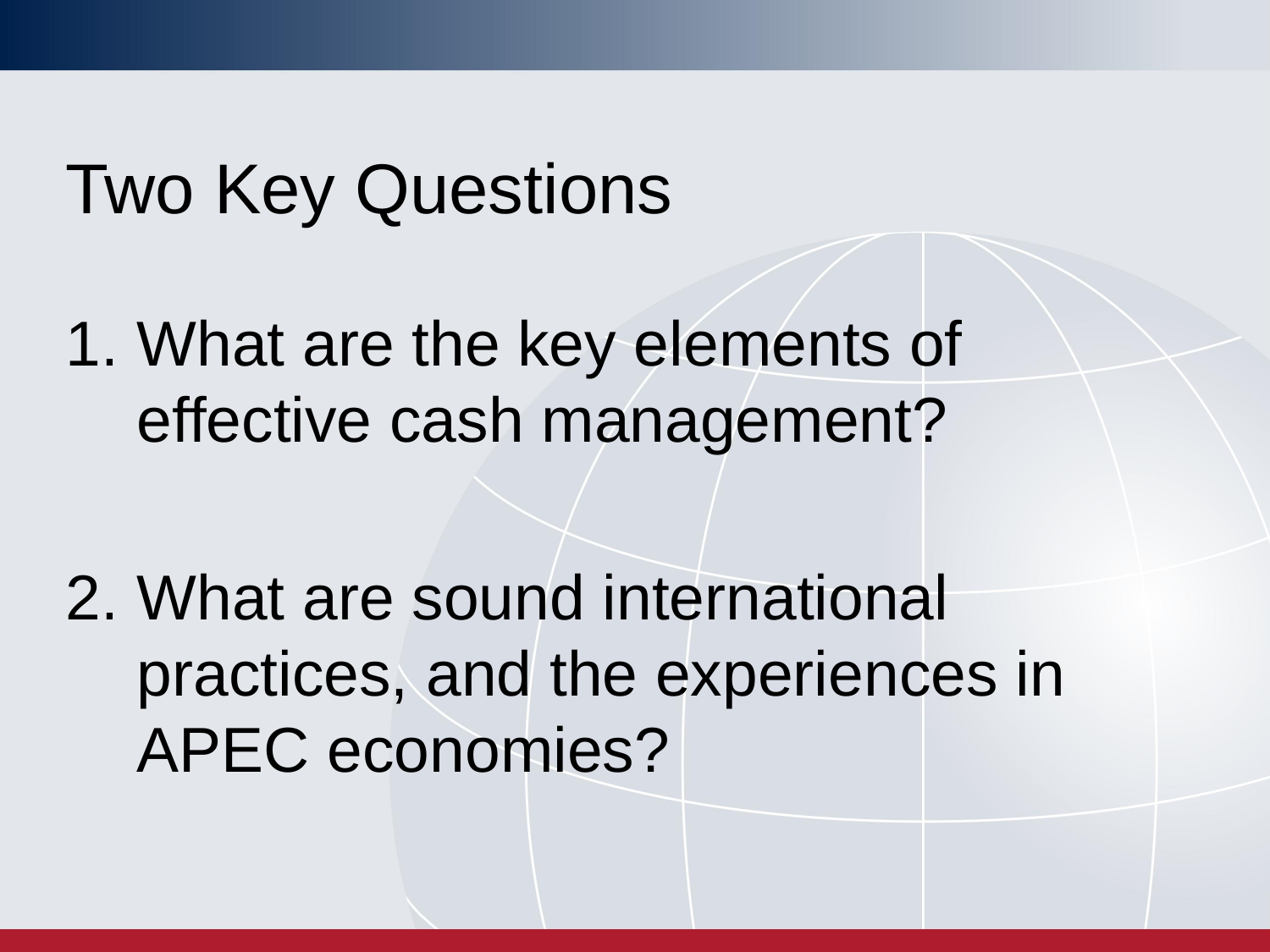

# Two Key Questions
What are the key elements of effective cash management?

What are sound international practices, and the experiences in APEC economies?